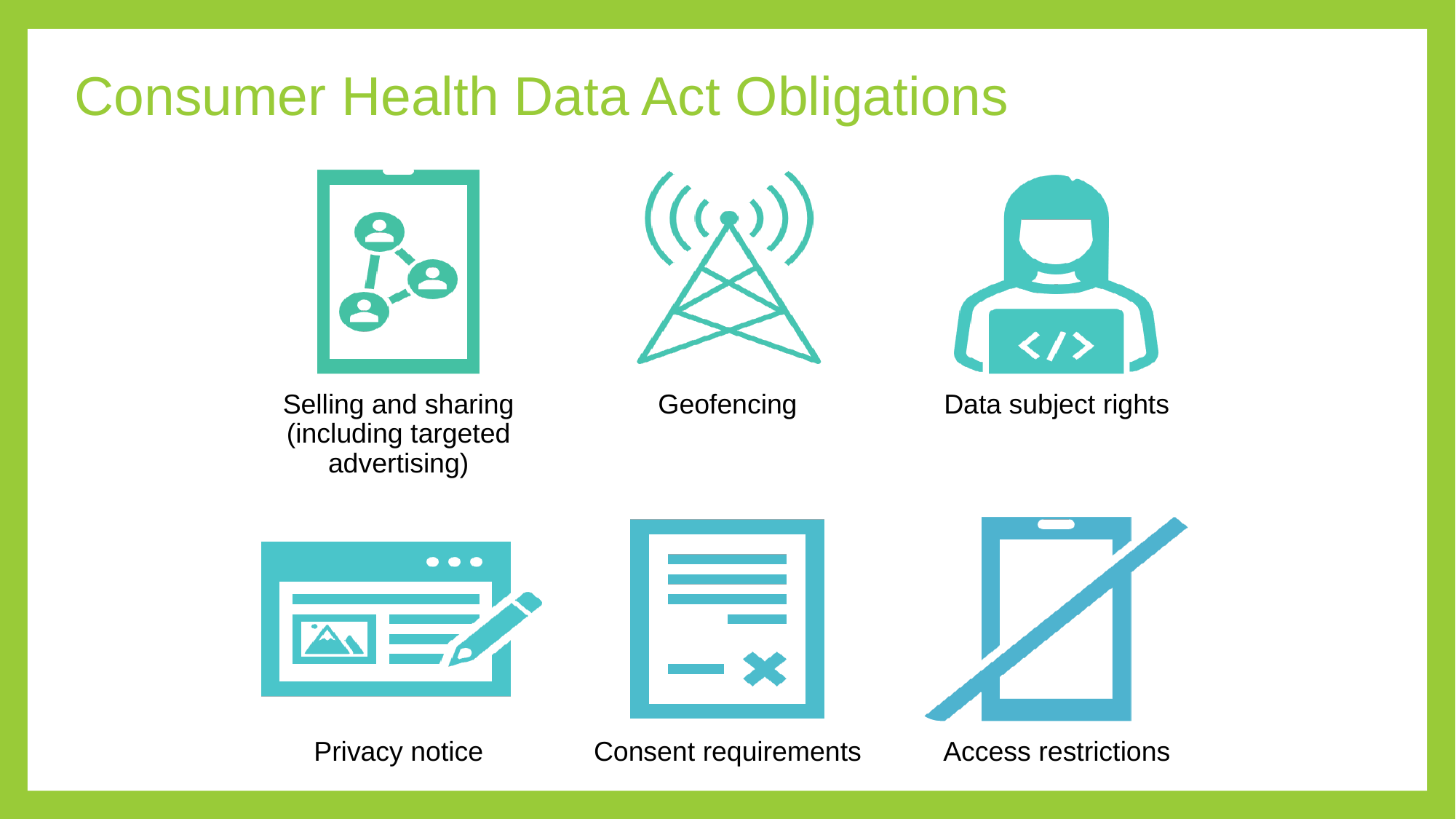

# Consumer Health Data Act Obligations
Selling and sharing (including targeted advertising)
Geofencing
Data subject rights
Privacy notice
Consent requirements
Access restrictions